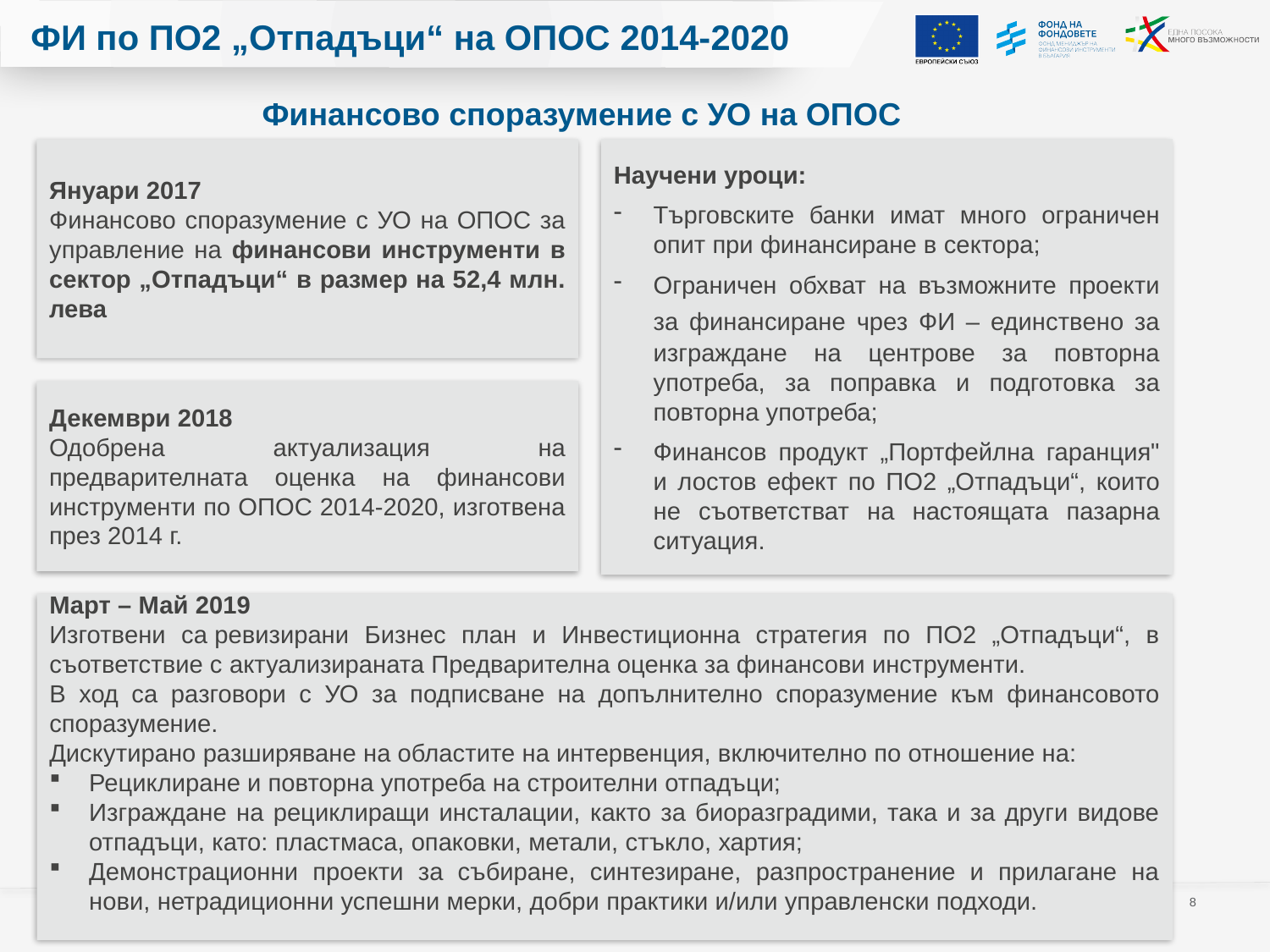

# ФИ по ПО2 „Отпадъци“ на ОПОС 2014-2020
Финансово споразумение с УО на ОПОС
Януари 2017
Финансово споразумение с УО на ОПОС за управление на финансови инструменти в сектор „Отпадъци“ в размер на 52,4 млн. лева
Научени уроци:
Търговските банки имат много ограничен опит при финансиране в сектора;
Ограничен обхват на възможните проекти за финансиране чрез ФИ – единствено за изграждане на центрове за повторна употреба, за поправка и подготовка за повторна употреба;
Финансов продукт „Портфейлна гаранция" и лостов ефект по ПО2 „Отпадъци“, които не съответстват на настоящата пазарна ситуация.
Декември 2018
Одобрена актуализация на предварителната оценка на финансови инструменти по ОПОС 2014-2020, изготвена през 2014 г.
Март – Май 2019
Изготвени са ревизирани Бизнес план и Инвестиционна стратегия по ПО2 „Отпадъци“, в съответствие с актуализираната Предварителна оценка за финансови инструменти.
В ход са разговори с УО за подписване на допълнително споразумение към финансовото споразумение.
Дискутирано разширяване на областите на интервенция, включително по отношение на:
Рециклиране и повторна употреба на строителни отпадъци;
Изграждане на рециклиращи инсталации, както за биоразградими, така и за други видове отпадъци, като: пластмаса, опаковки, метали, стъкло, хартия;
Демонстрационни проекти за събиране, синтезиране, разпространение и прилагане на нови, нетрадиционни успешни мерки, добри практики и/или управленски подходи.